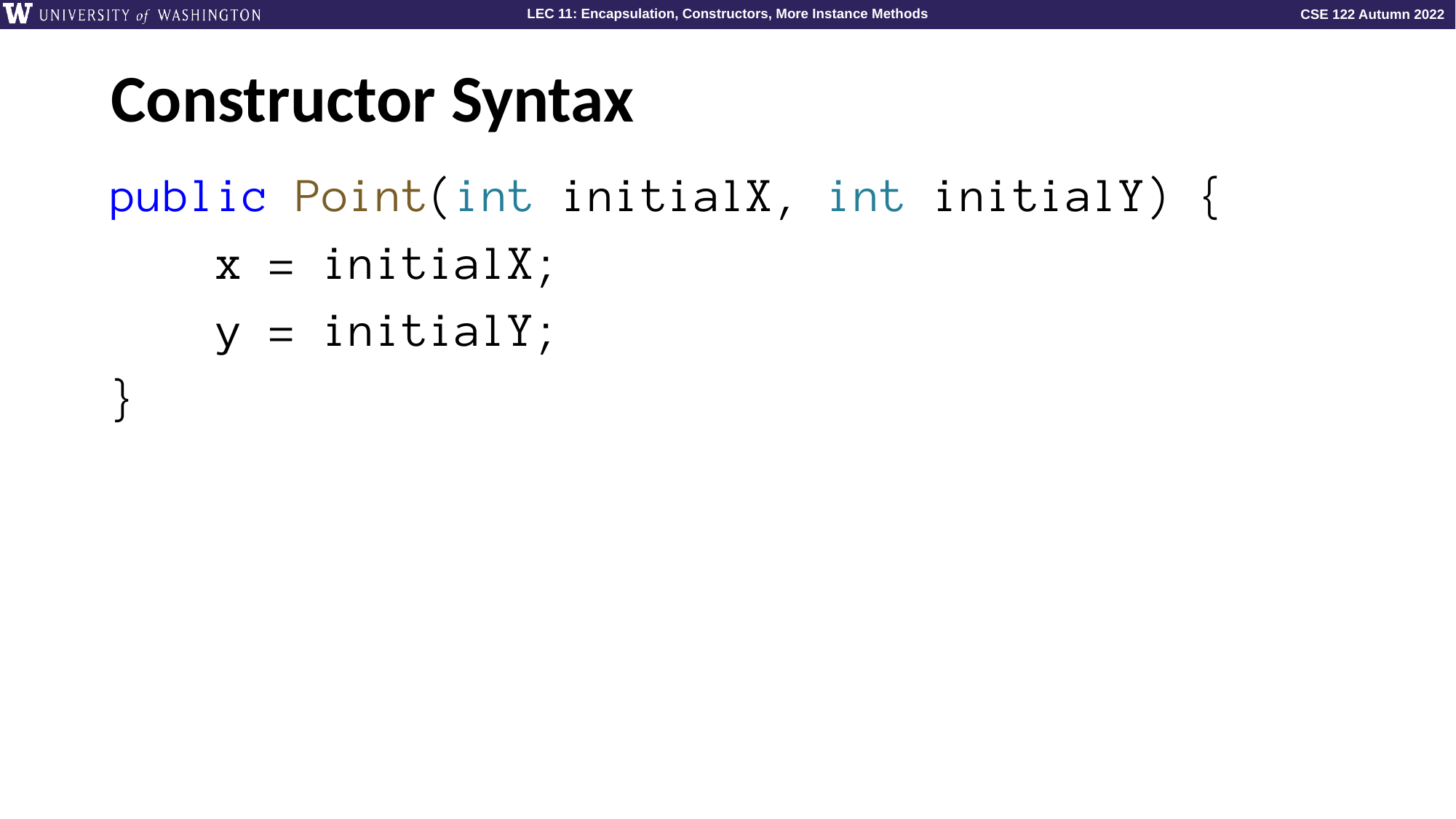

# Constructor Syntax
public Point(int initialX, int initialY) {
    x = initialX;
    y = initialY;
}